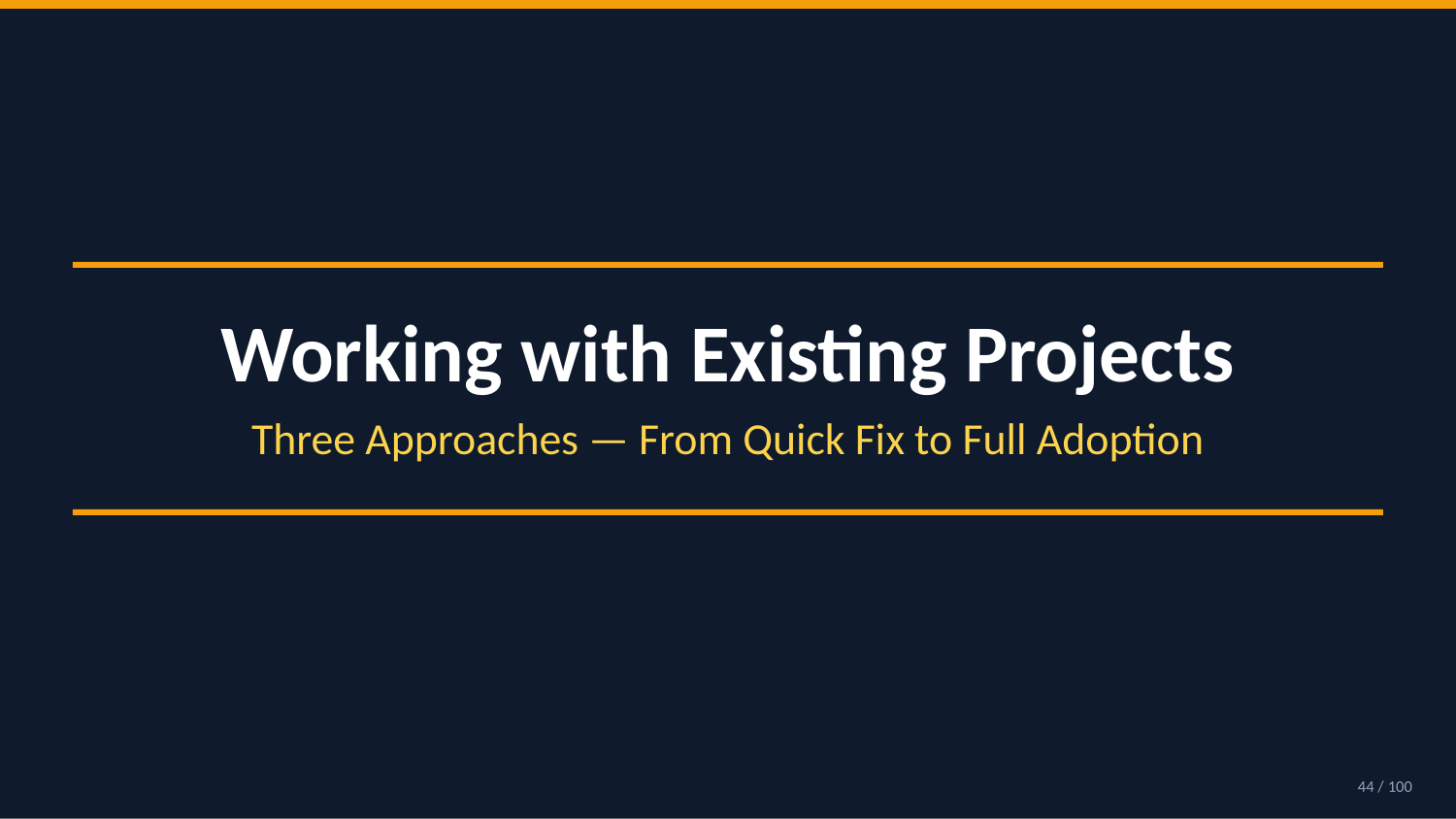

Working with Existing Projects
Three Approaches — From Quick Fix to Full Adoption

44 / 100